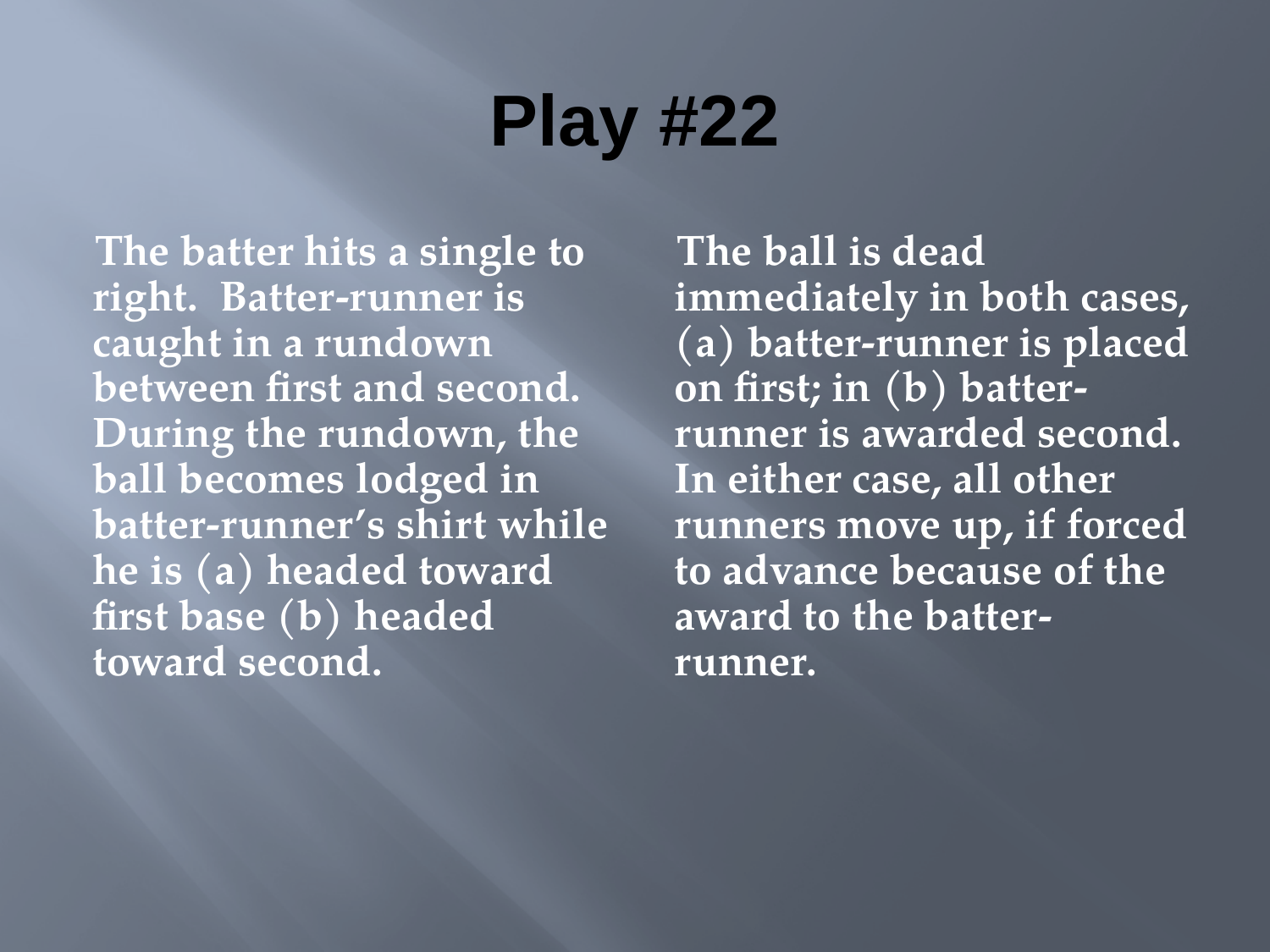

# Play #22
The batter hits a single to right.  Batter-runner is caught in a rundown between first and second.  During the rundown, the ball becomes lodged in batter-runner’s shirt while he is (a) headed toward first base (b) headed toward second.
The ball is dead immediately in both cases, (a) batter-runner is placed on first; in (b) batter-runner is awarded second.  In either case, all other runners move up, if forced to advance because of the award to the batter-runner.